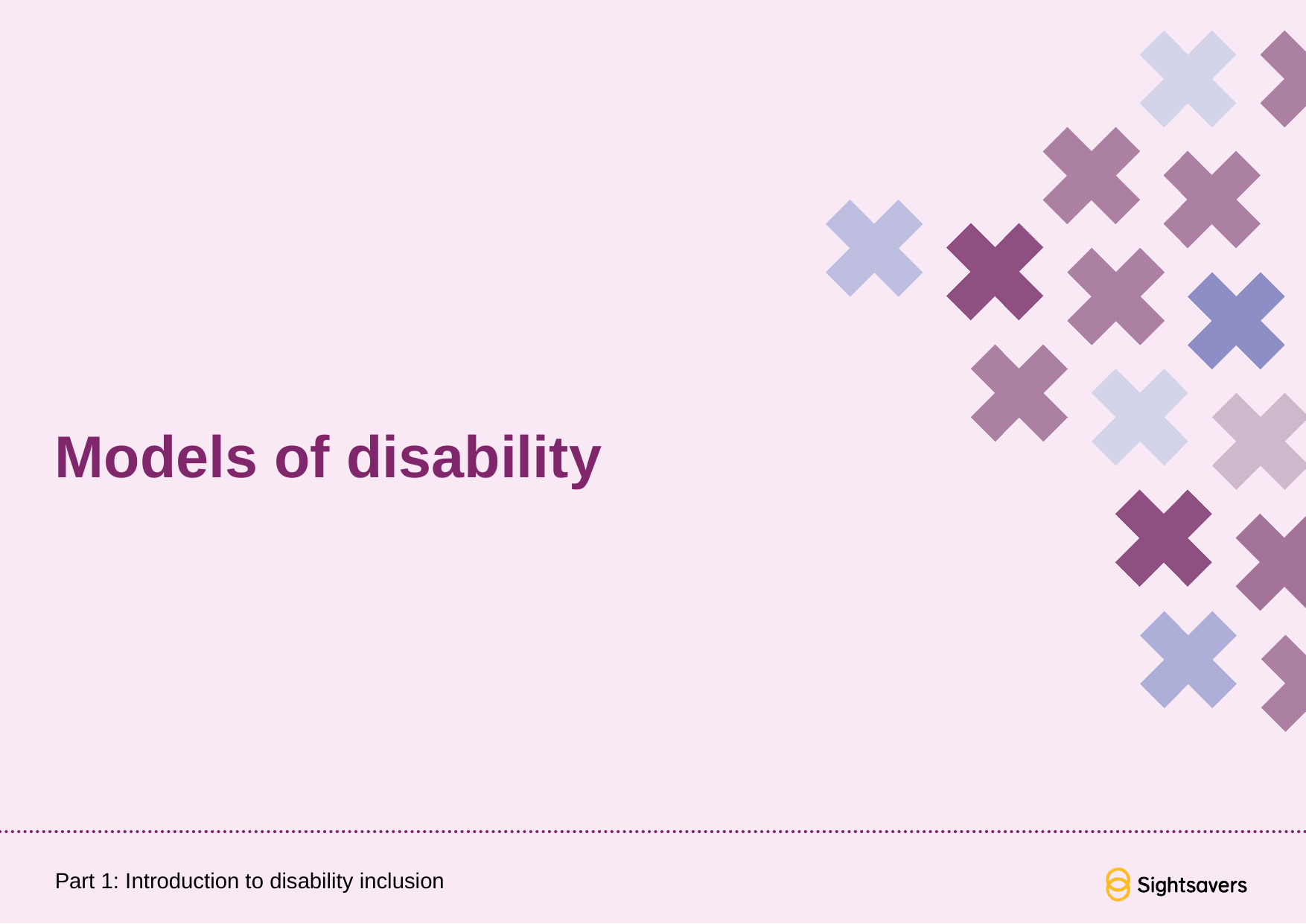

# Models of disability
Part 1: Introduction to disability inclusion